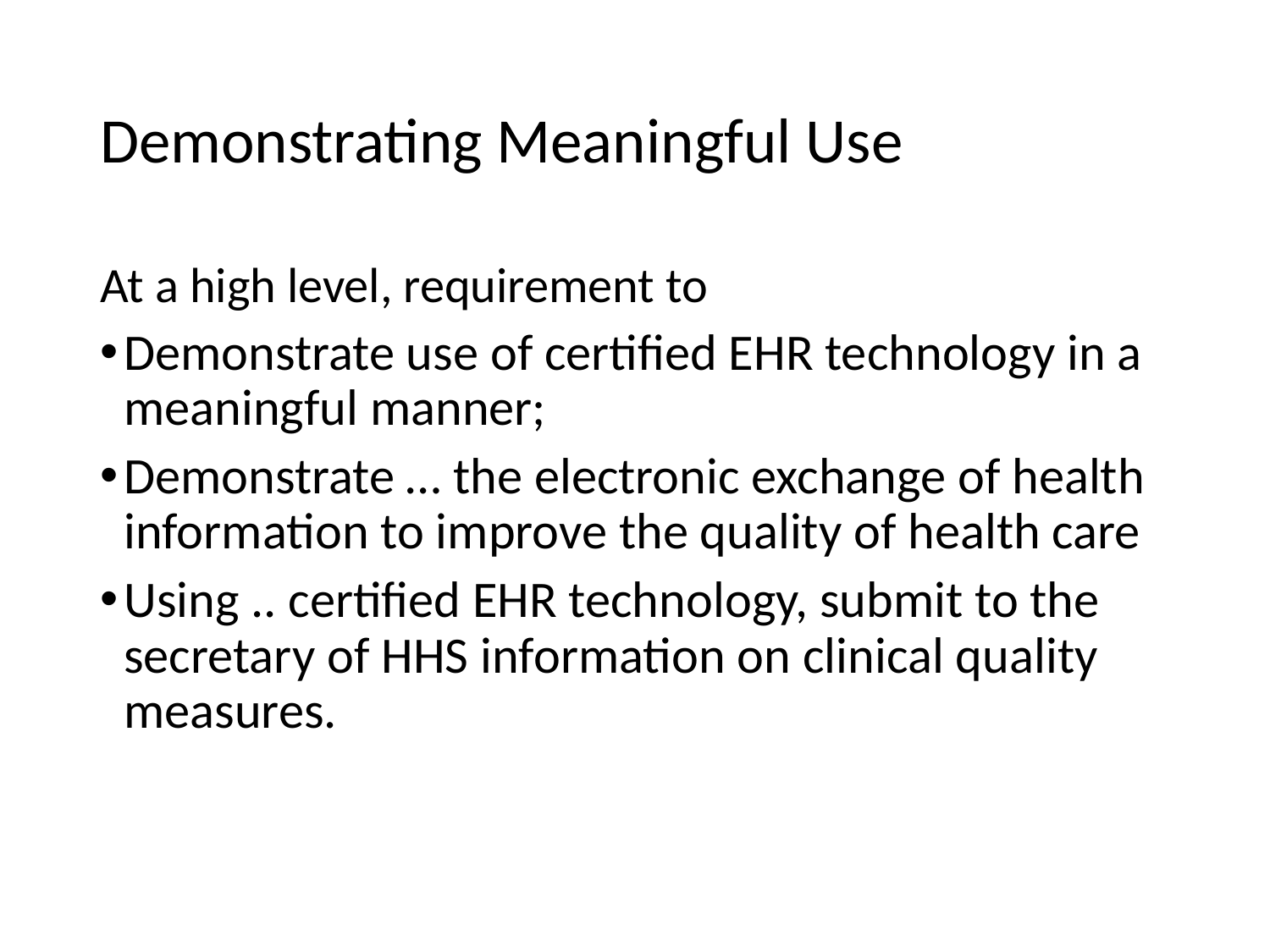

# Demonstrating Meaningful Use
At a high level, requirement to
Demonstrate use of certified EHR technology in a meaningful manner;
Demonstrate … the electronic exchange of health information to improve the quality of health care
Using .. certified EHR technology, submit to the secretary of HHS information on clinical quality measures.